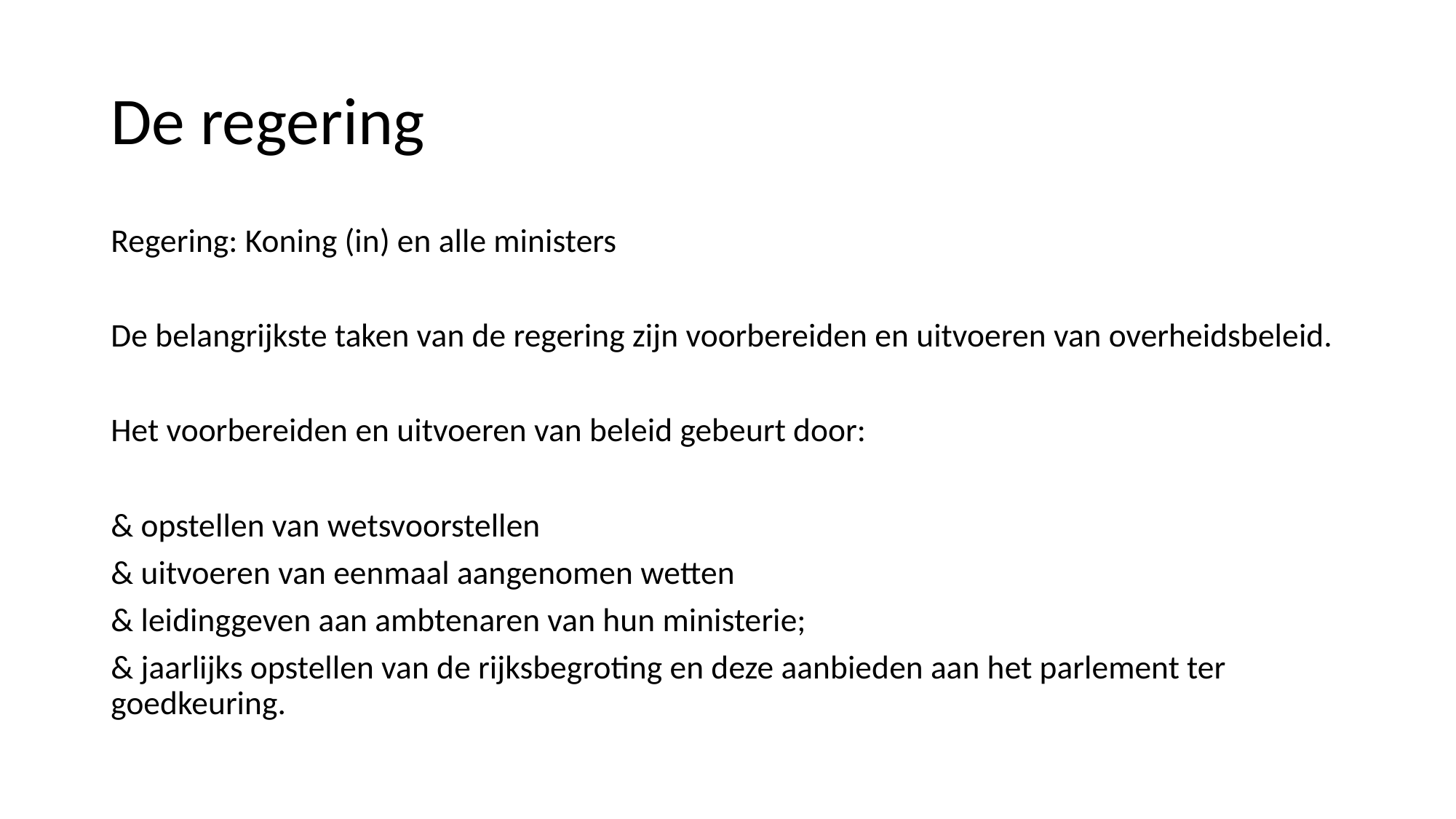

# De regering
Regering: Koning (in) en alle ministers

De belangrijkste taken van de regering zijn voorbereiden en uitvoeren van overheidsbeleid.

Het voorbereiden en uitvoeren van beleid gebeurt door:

& opstellen van wetsvoorstellen
& uitvoeren van eenmaal aangenomen wetten
& leidinggeven aan ambtenaren van hun ministerie;
& jaarlijks opstellen van de rijksbegroting en deze aanbieden aan het parlement ter goedkeuring.